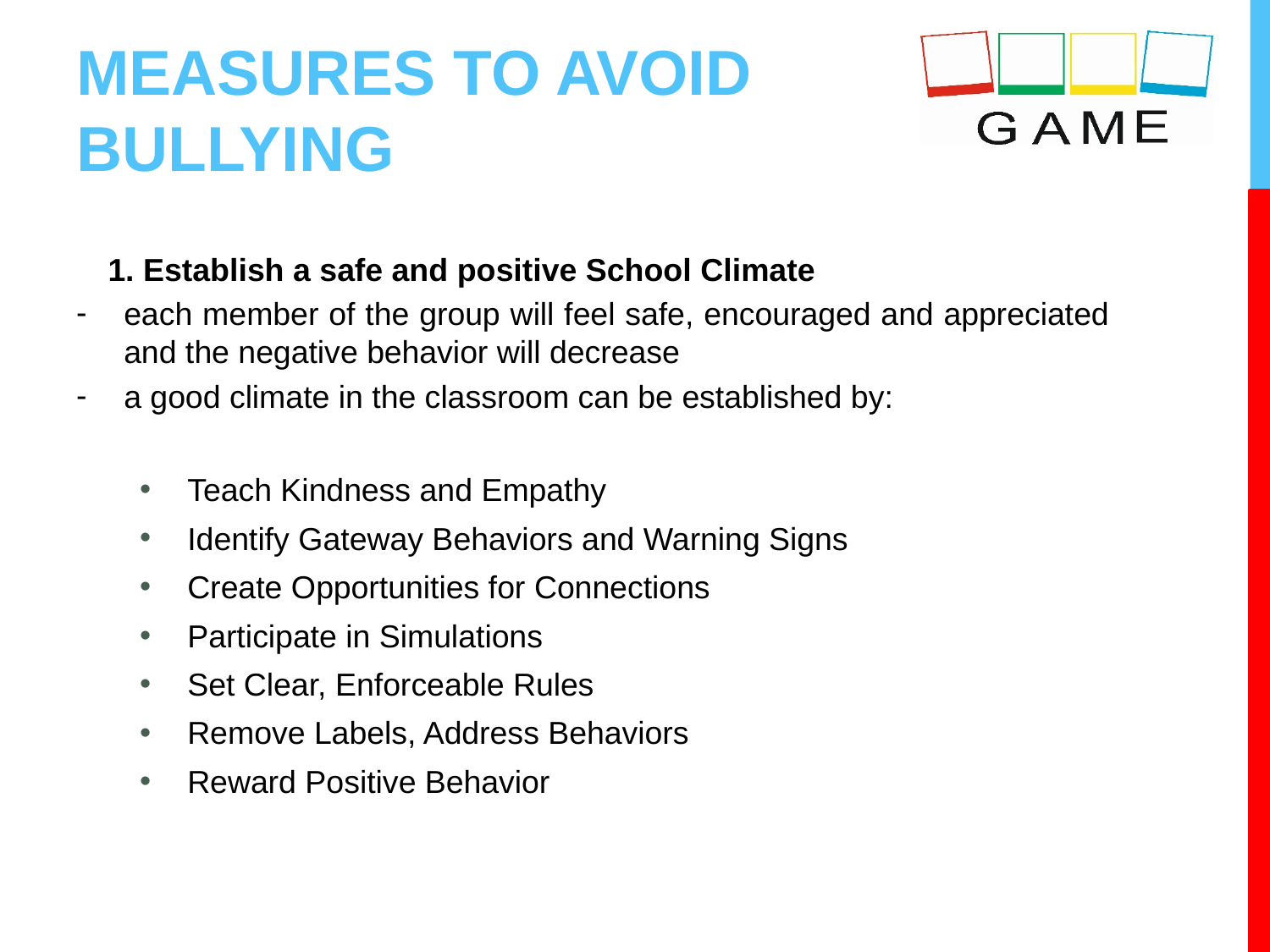

# MEASURES TO AVOID BULLYING
1. Establish a safe and positive School Climate
each member of the group will feel safe, encouraged and appreciated and the negative behavior will decrease
a good climate in the classroom can be established by:

Teach Kindness and Empathy
Identify Gateway Behaviors and Warning Signs
Create Opportunities for Connections
Participate in Simulations
Set Clear, Enforceable Rules
Remove Labels, Address Behaviors
Reward Positive Behavior